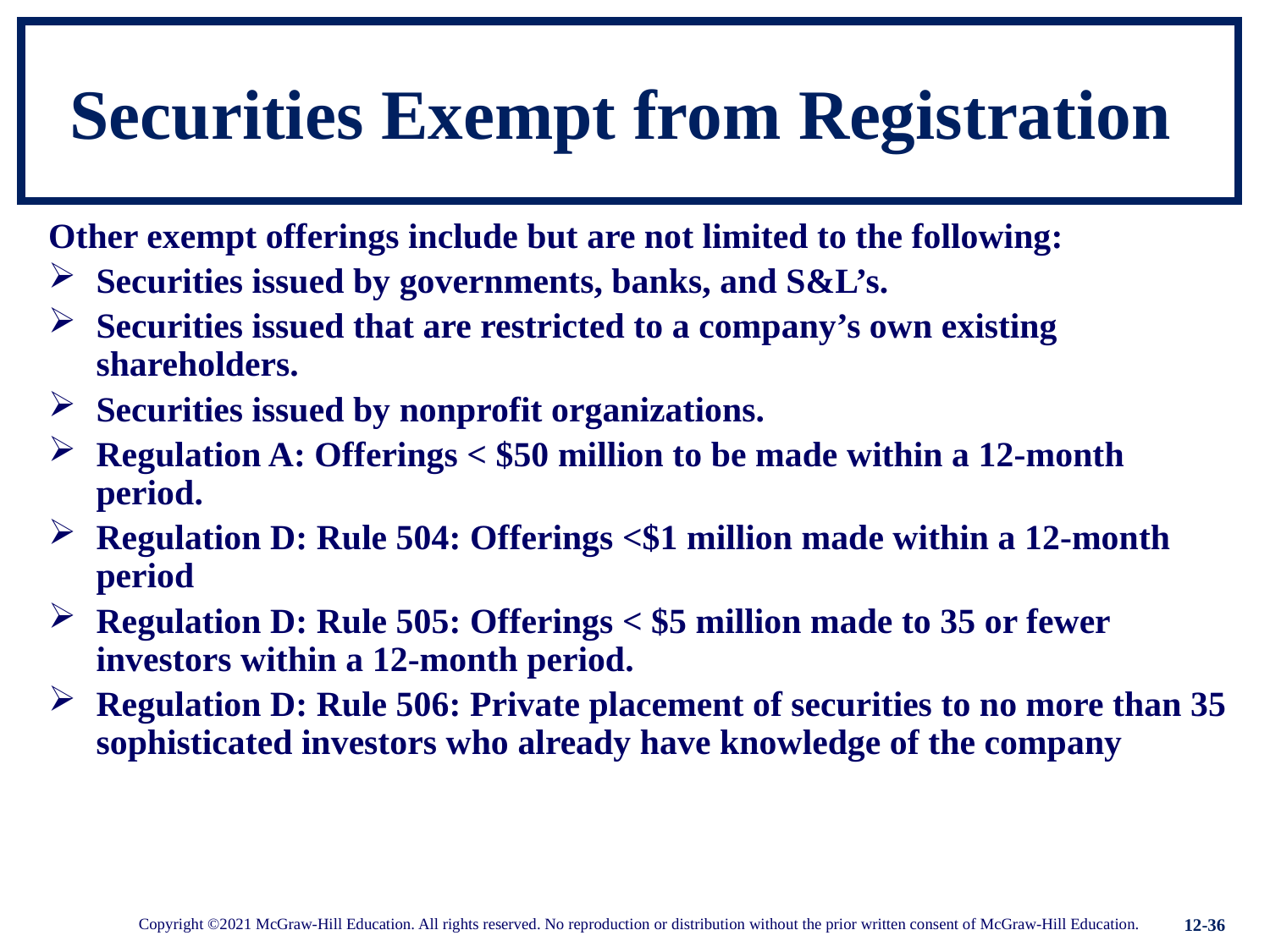

# Securities Exempt from Registration
Other exempt offerings include but are not limited to the following:
Securities issued by governments, banks, and S&L’s.
Securities issued that are restricted to a company’s own existing shareholders.
Securities issued by nonprofit organizations.
Regulation A: Offerings < $50 million to be made within a 12-month period.
Regulation D: Rule 504: Offerings <$1 million made within a 12-month period
Regulation D: Rule 505: Offerings < $5 million made to 35 or fewer investors within a 12-month period.
Regulation D: Rule 506: Private placement of securities to no more than 35 sophisticated investors who already have knowledge of the company
12-36
Copyright ©2021 McGraw-Hill Education. All rights reserved. No reproduction or distribution without the prior written consent of McGraw-Hill Education.